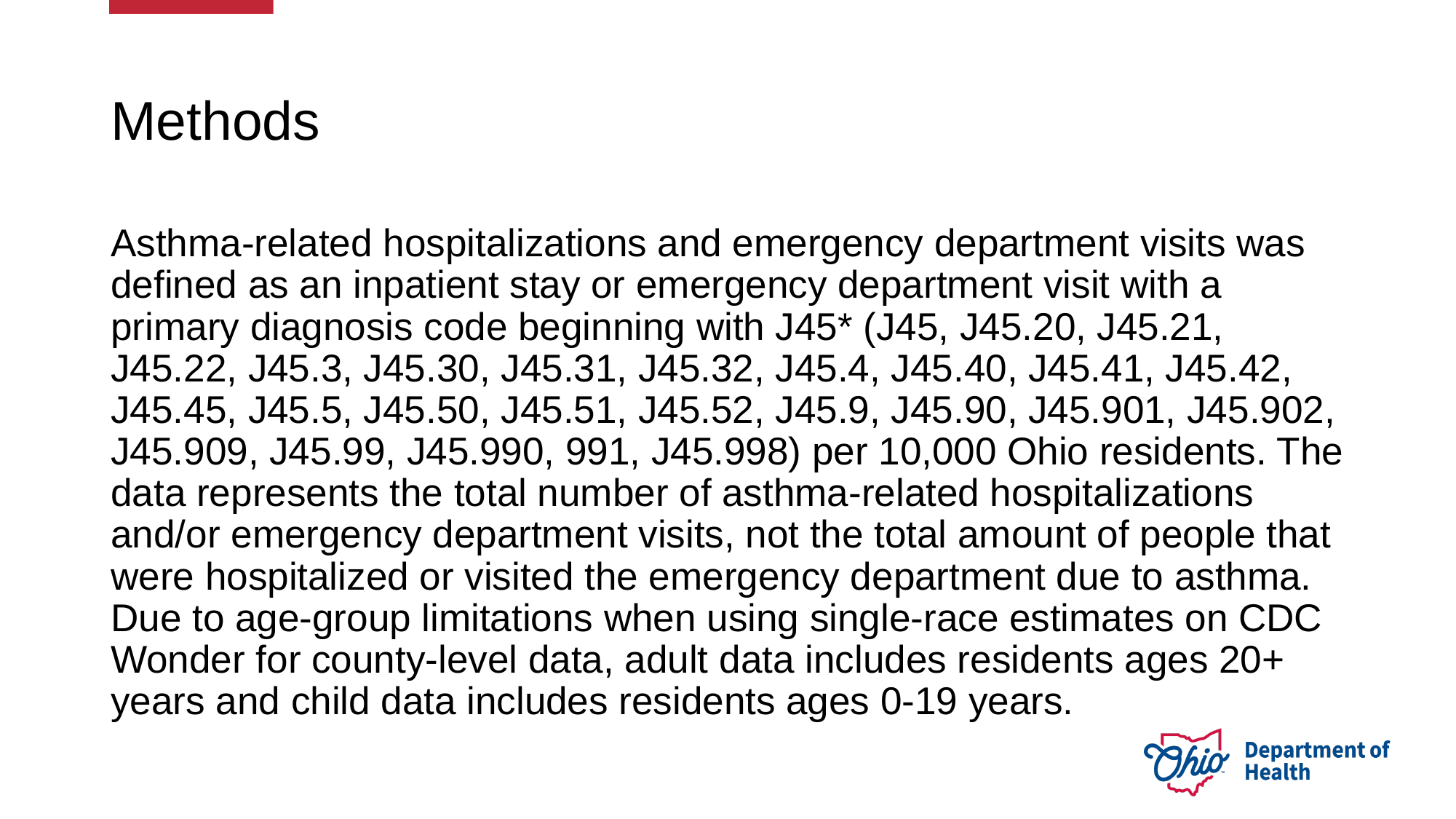

# Methods
Asthma-related hospitalizations and emergency department visits was defined as an inpatient stay or emergency department visit with a primary diagnosis code beginning with J45* (J45, J45.20, J45.21, J45.22, J45.3, J45.30, J45.31, J45.32, J45.4, J45.40, J45.41, J45.42, J45.45, J45.5, J45.50, J45.51, J45.52, J45.9, J45.90, J45.901, J45.902, J45.909, J45.99, J45.990, 991, J45.998) per 10,000 Ohio residents. The data represents the total number of asthma-related hospitalizations and/or emergency department visits, not the total amount of people that were hospitalized or visited the emergency department due to asthma. Due to age-group limitations when using single-race estimates on CDC Wonder for county-level data, adult data includes residents ages 20+ years and child data includes residents ages 0-19 years.